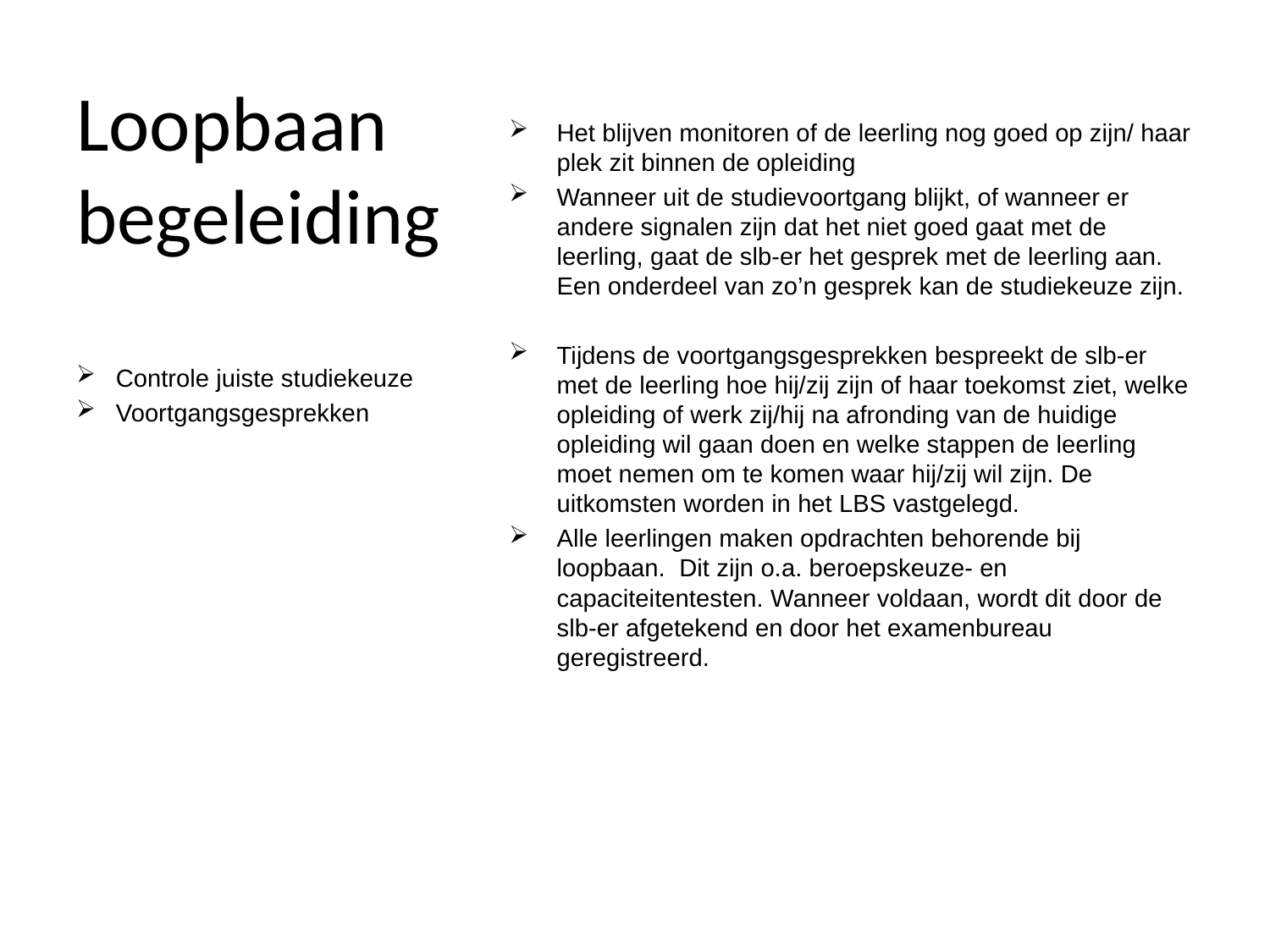

Het blijven monitoren of de leerling nog goed op zijn/ haar plek zit binnen de opleiding
Wanneer uit de studievoortgang blijkt, of wanneer er andere signalen zijn dat het niet goed gaat met de leerling, gaat de slb-er het gesprek met de leerling aan. Een onderdeel van zo’n gesprek kan de studiekeuze zijn.

Tijdens de voortgangsgesprekken bespreekt de slb-er met de leerling hoe hij/zij zijn of haar toekomst ziet, welke opleiding of werk zij/hij na afronding van de huidige opleiding wil gaan doen en welke stappen de leerling moet nemen om te komen waar hij/zij wil zijn. De uitkomsten worden in het LBS vastgelegd.
Alle leerlingen maken opdrachten behorende bij loopbaan.  Dit zijn o.a. beroepskeuze- en capaciteitentesten. Wanneer voldaan, wordt dit door de slb-er afgetekend en door het examenbureau geregistreerd.
# Loopbaan begeleiding
Controle juiste studiekeuze
Voortgangsgesprekken